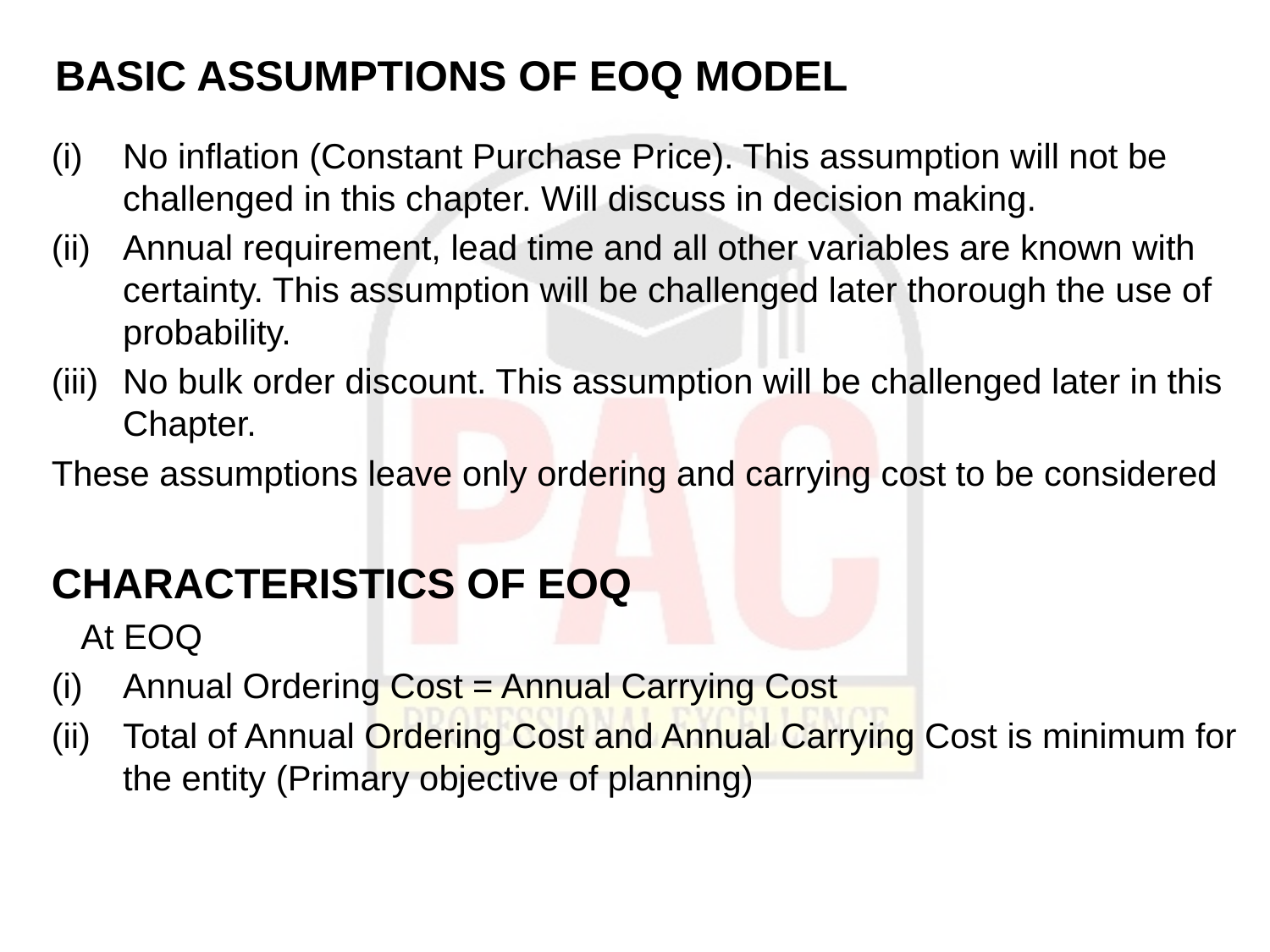

BASIC ASSUMPTIONS OF EOQ MODEL
No inflation (Constant Purchase Price). This assumption will not be challenged in this chapter. Will discuss in decision making.
Annual requirement, lead time and all other variables are known with certainty. This assumption will be challenged later thorough the use of probability.
No bulk order discount. This assumption will be challenged later in this Chapter.
These assumptions leave only ordering and carrying cost to be considered
CHARACTERISTICS OF EOQ
   At EOQ
Annual Ordering Cost = Annual Carrying Cost
Total of Annual Ordering Cost and Annual Carrying Cost is minimum for the entity (Primary objective of planning)